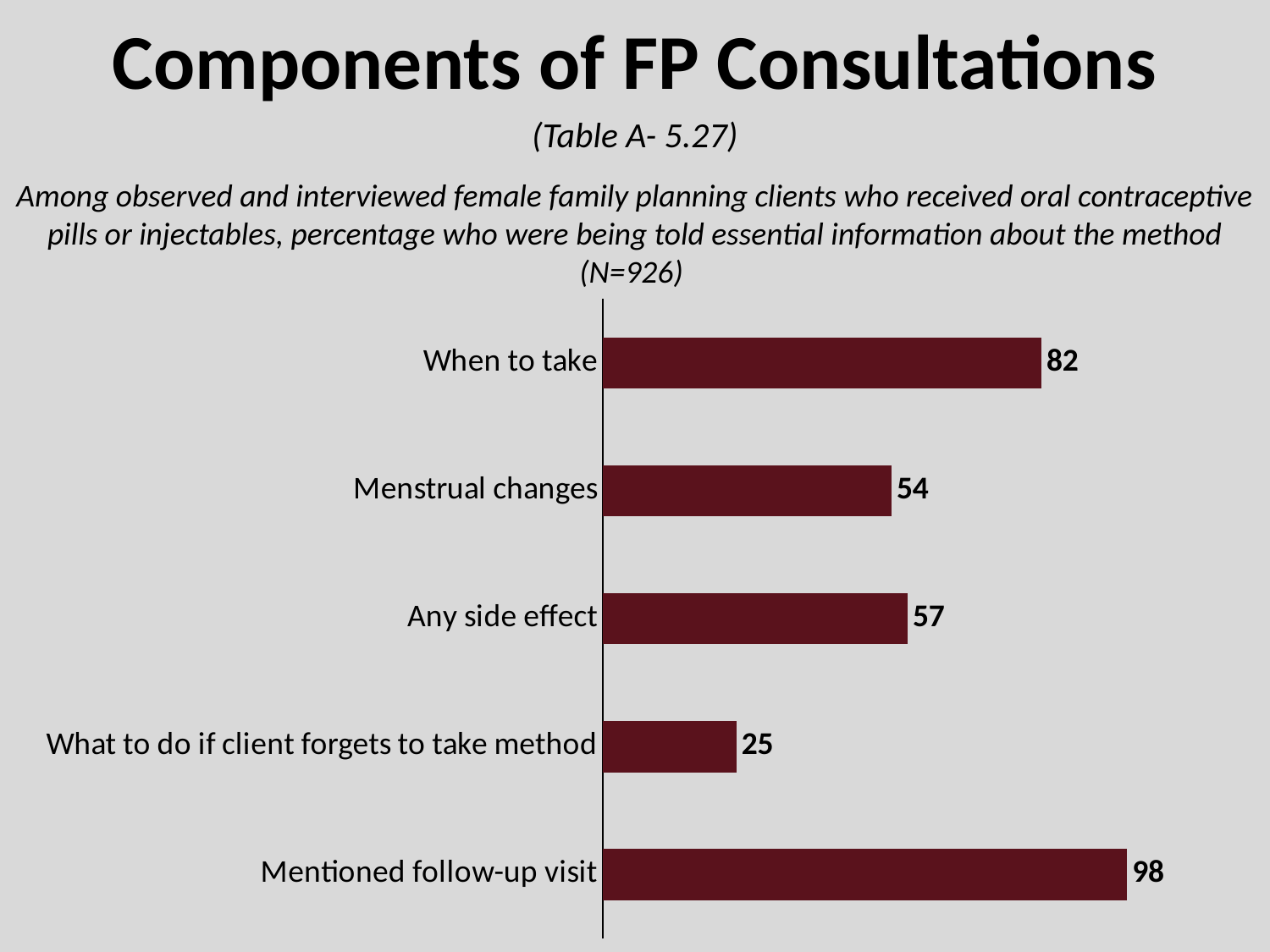

# Components of FP Consultations
(Table A- 5.27)
Among observed and interviewed female family planning clients who received oral contraceptive pills or injectables, percentage who were being told essential information about the method (N=926)

### Chart

| Category | Series 1 |
|---|---|
| Mentioned follow-up visit | 98.0 |
| What to do if client forgets to take method | 25.0 |
| Any side effect | 57.0 |
| Menstrual changes | 54.0 |
| When to take | 82.0 |